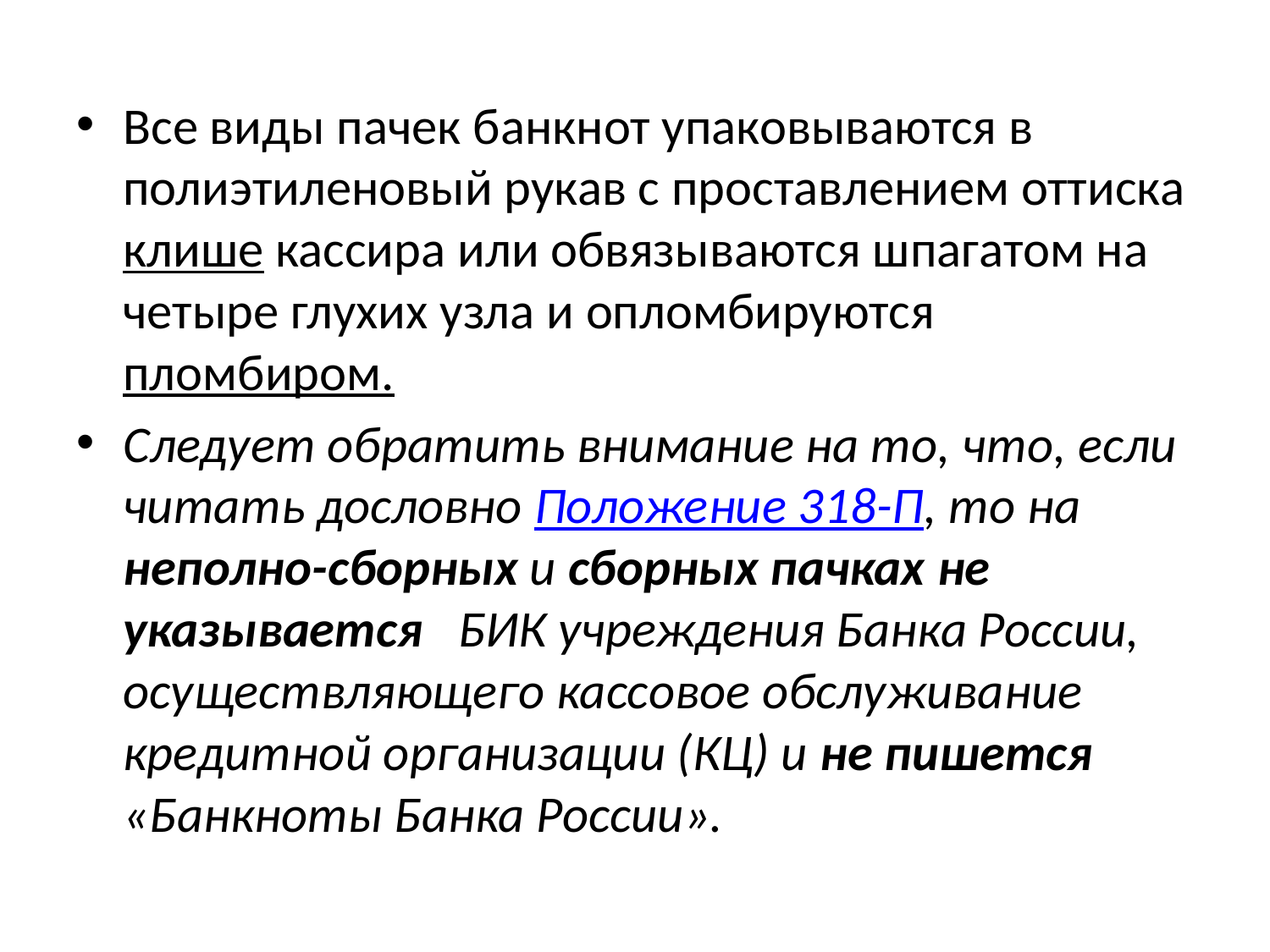

Все виды пачек банкнот упаковываются в полиэтиленовый рукав с проставлением оттиска клише кассира или обвязываются шпагатом на четыре глухих узла и опломбируются пломбиром.
Следует обратить внимание на то, что, если читать дословно Положение 318-П, то на неполно-сборных и сборных пачках не указывается   БИК учреждения Банка России, осуществляющего кассовое обслуживание кредитной организации (КЦ) и не пишется «Банкноты Банка России».